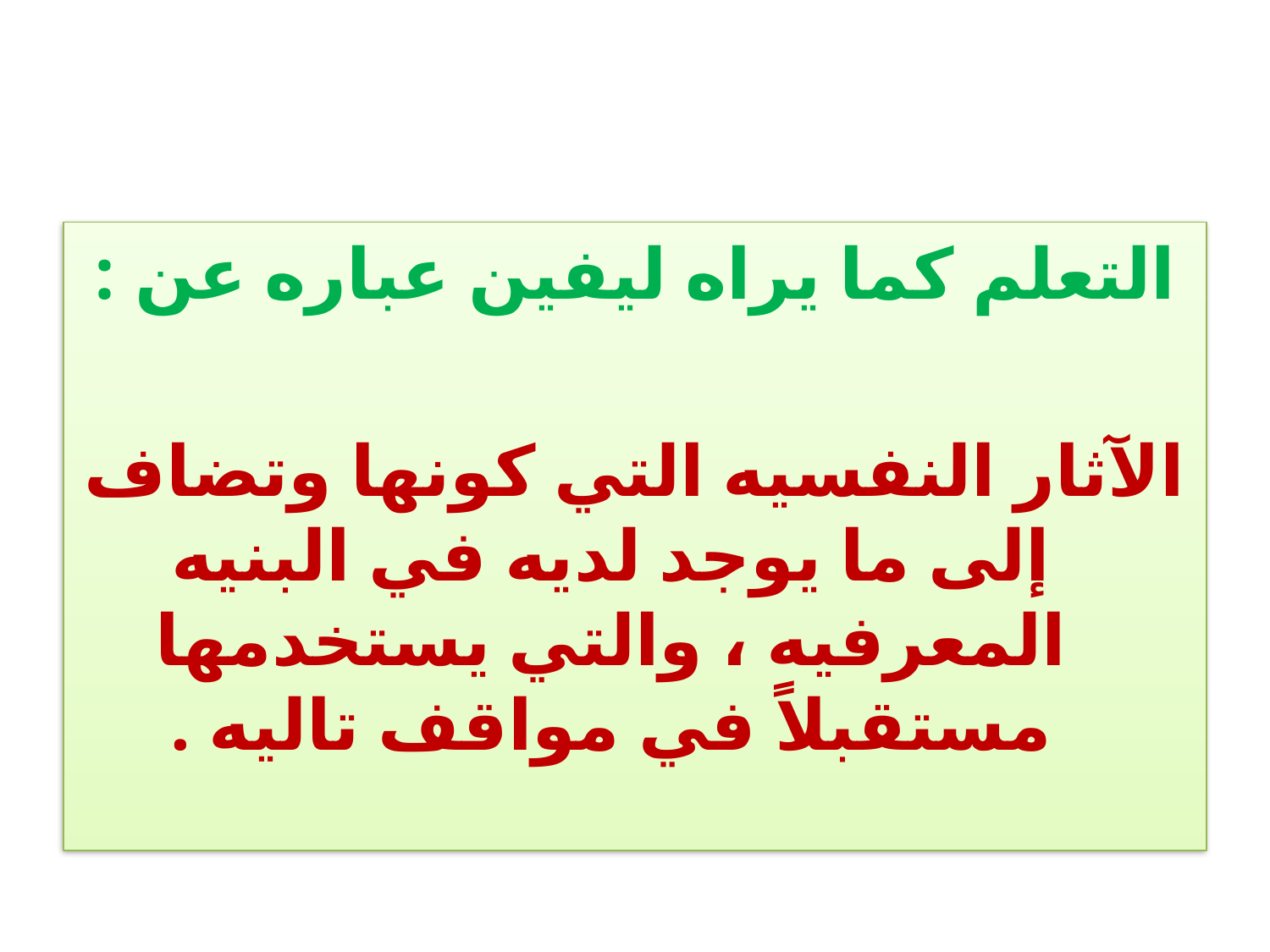

التعلم كما يراه ليفين عباره عن :

الآثار النفسيه التي كونها وتضاف إلى ما يوجد لديه في البنيه المعرفيه ، والتي يستخدمها مستقبلاً في مواقف تاليه .